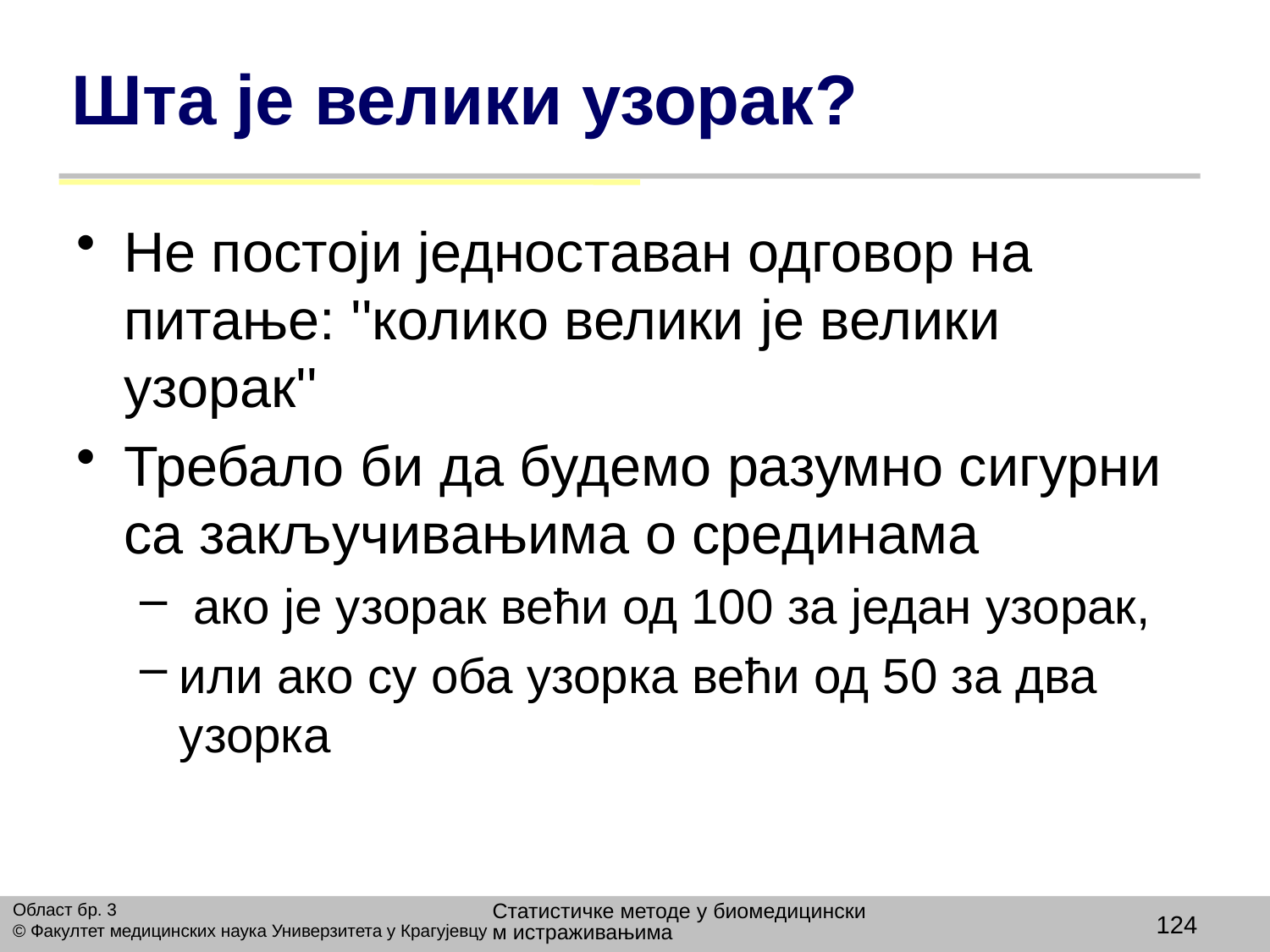

# Шта је велики узорак?
Не постоји једноставан одговор на питање: ''колико велики је велики узорак''
Требало би да будемо разумно сигурни са закључивањима о срединама
 ако је узорак већи од 100 за један узорак,
или ако су оба узорка већи од 50 за два узорка
Статистичке методе у биомедицинским истраживањима
Област бр. 3
© Факултет медицинских наука Универзитета у Крагујевцу
124